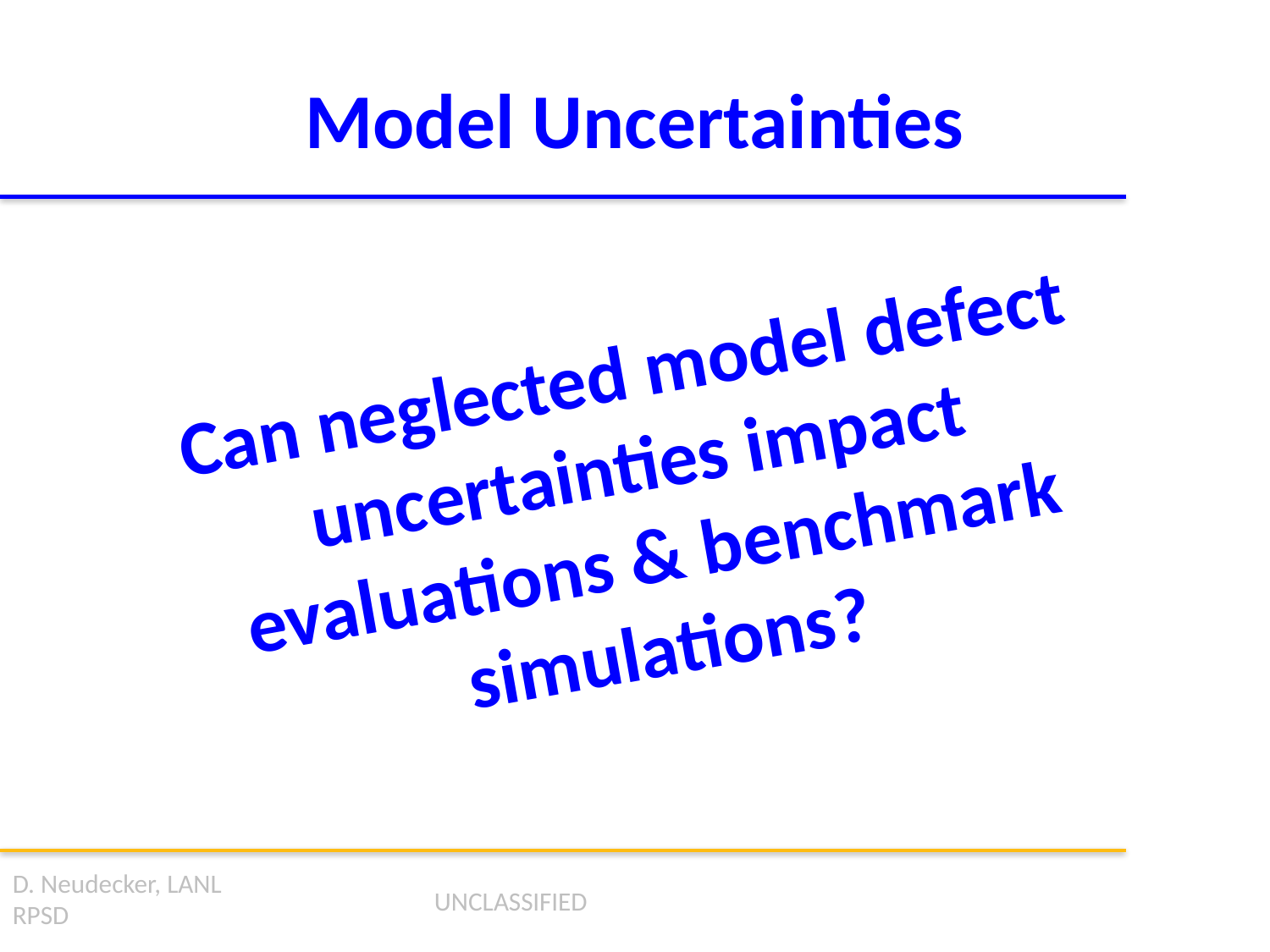

# Model Uncertainties
Can neglected model defect uncertainties impact evaluations & benchmark simulations?
D. Neudecker, LANL
RPSD
UNCLASSIFIED